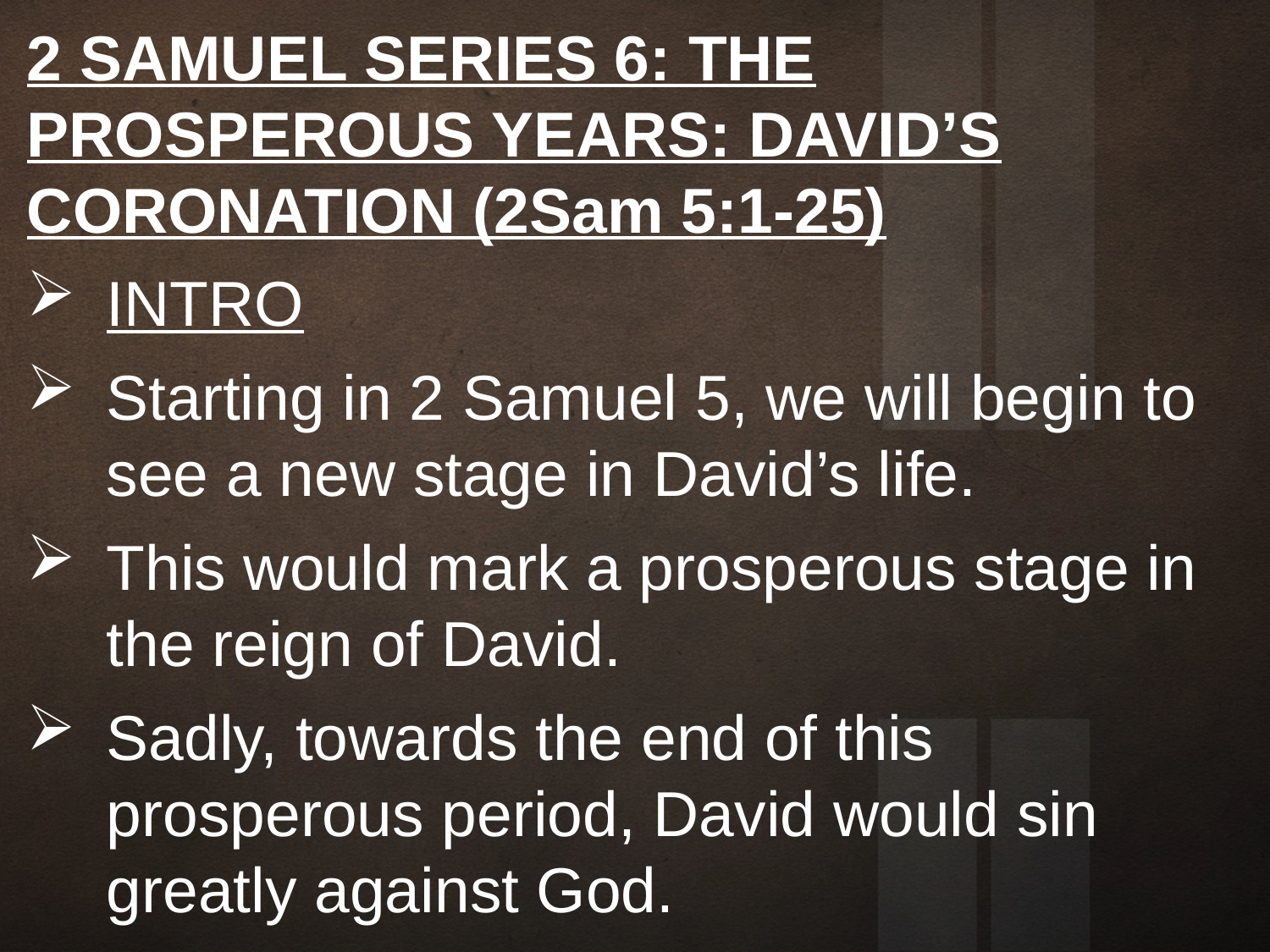

2 SAMUEL SERIES 6: THE PROSPEROUS YEARS: DAVID’S CORONATION (2Sam 5:1-25)
INTRO
Starting in 2 Samuel 5, we will begin to see a new stage in David’s life.
This would mark a prosperous stage in the reign of David.
Sadly, towards the end of this prosperous period, David would sin greatly against God.